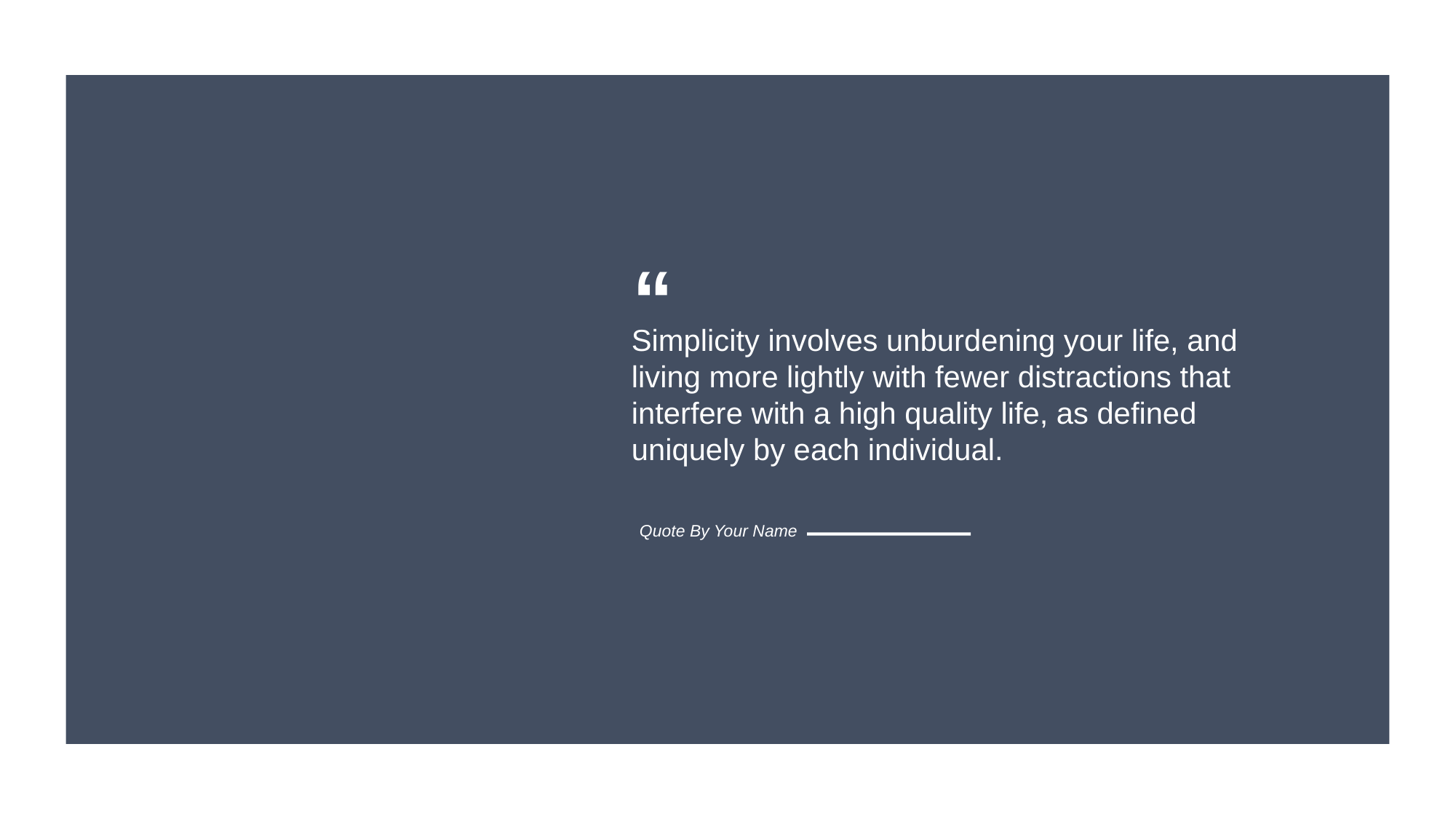

“
Simplicity involves unburdening your life, and living more lightly with fewer distractions that interfere with a high quality life, as defined uniquely by each individual.
Quote By Your Name